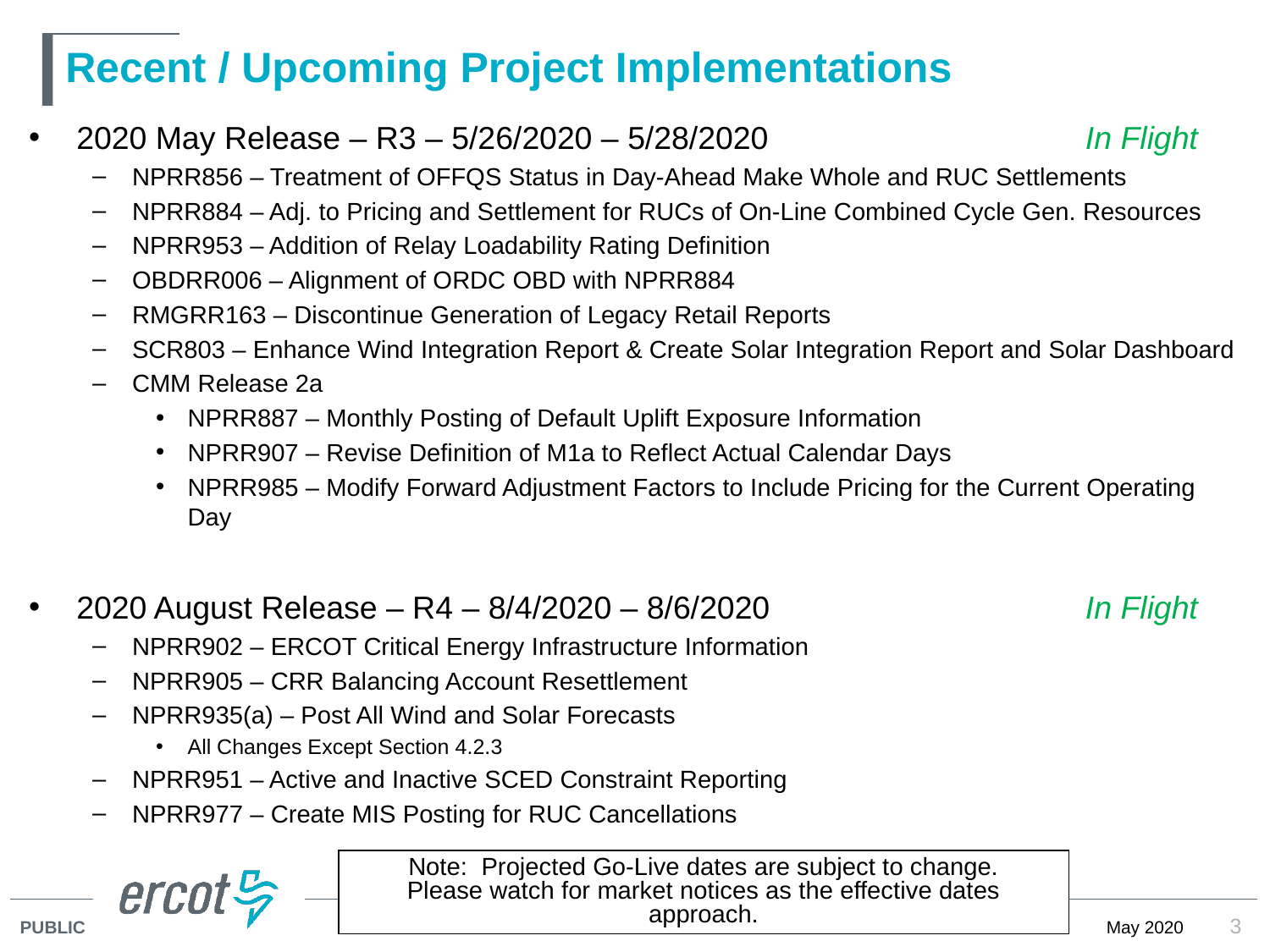

# Recent / Upcoming Project Implementations
2020 May Release – R3 – 5/26/2020 – 5/28/2020	 In Flight
NPRR856 – Treatment of OFFQS Status in Day-Ahead Make Whole and RUC Settlements
NPRR884 – Adj. to Pricing and Settlement for RUCs of On-Line Combined Cycle Gen. Resources
NPRR953 – Addition of Relay Loadability Rating Definition
OBDRR006 – Alignment of ORDC OBD with NPRR884
RMGRR163 – Discontinue Generation of Legacy Retail Reports
SCR803 – Enhance Wind Integration Report & Create Solar Integration Report and Solar Dashboard
CMM Release 2a
NPRR887 – Monthly Posting of Default Uplift Exposure Information
NPRR907 – Revise Definition of M1a to Reflect Actual Calendar Days
NPRR985 – Modify Forward Adjustment Factors to Include Pricing for the Current Operating Day

2020 August Release – R4 – 8/4/2020 – 8/6/2020	 In Flight
NPRR902 – ERCOT Critical Energy Infrastructure Information
NPRR905 – CRR Balancing Account Resettlement
NPRR935(a) – Post All Wind and Solar Forecasts
All Changes Except Section 4.2.3
NPRR951 – Active and Inactive SCED Constraint Reporting
NPRR977 – Create MIS Posting for RUC Cancellations
Note:  Projected Go-Live dates are subject to change.
Please watch for market notices as the effective dates approach.
3